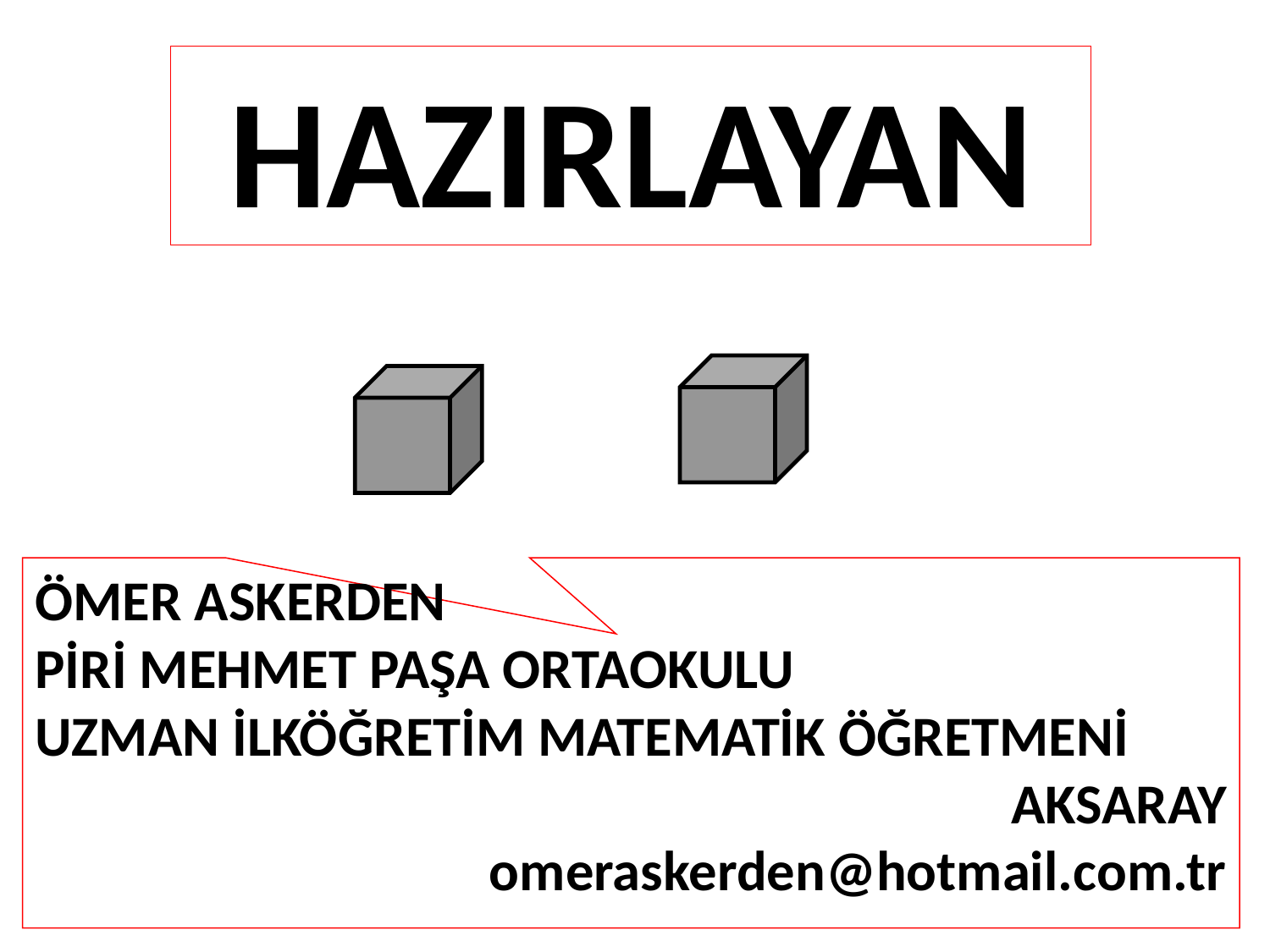

HAZIRLAYAN

ÖMER ASKERDEN
PİRİ MEHMET PAŞA ORTAOKULU
UZMAN İLKÖĞRETİM MATEMATİK ÖĞRETMENİ
AKSARAY
omeraskerden@hotmail.com.tr